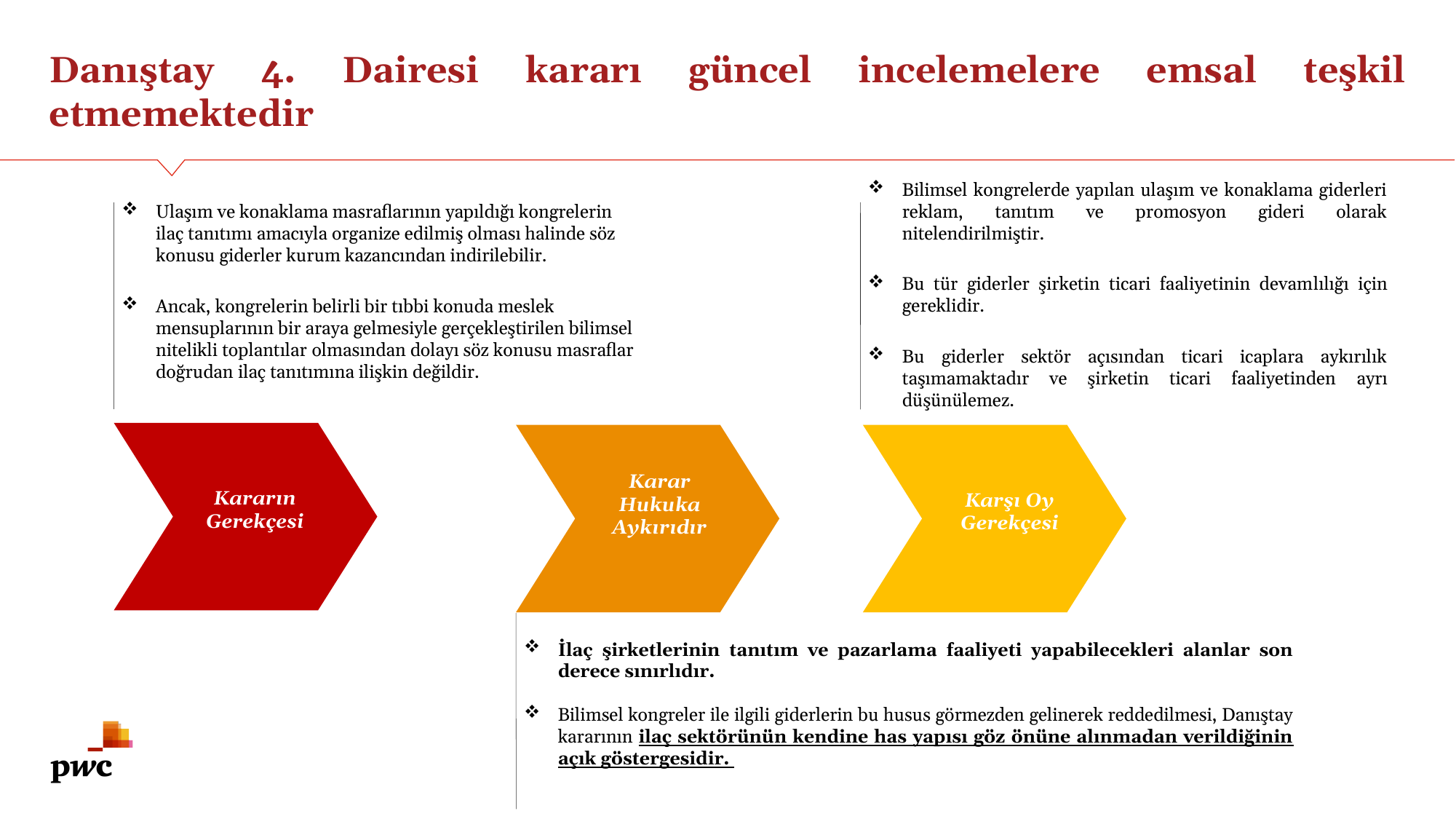

# Danıştay 4. Dairesi kararı güncel incelemelere emsal teşkil etmemektedir
Bilimsel kongrelerde yapılan ulaşım ve konaklama giderleri reklam, tanıtım ve promosyon gideri olarak nitelendirilmiştir.

Bu tür giderler şirketin ticari faaliyetinin devamlılığı için gereklidir.

Bu giderler sektör açısından ticari icaplara aykırılık taşımamaktadır ve şirketin ticari faaliyetinden ayrı düşünülemez.
Ulaşım ve konaklama masraflarının yapıldığı kongrelerin ilaç tanıtımı amacıyla organize edilmiş olması halinde söz konusu giderler kurum kazancından indirilebilir.

Ancak, kongrelerin belirli bir tıbbi konuda meslek mensuplarının bir araya gelmesiyle gerçekleştirilen bilimsel nitelikli toplantılar olmasından dolayı söz konusu masraflar doğrudan ilaç tanıtımına ilişkin değildir.

Karar Hukuka Aykırıdır
Kararın Gerekçesi
Karşı Oy Gerekçesi

İlaç şirketlerinin tanıtım ve pazarlama faaliyeti yapabilecekleri alanlar son derece sınırlıdır.

Bilimsel kongreler ile ilgili giderlerin bu husus görmezden gelinerek reddedilmesi, Danıştay kararının ilaç sektörünün kendine has yapısı göz önüne alınmadan verildiğinin açık göstergesidir.